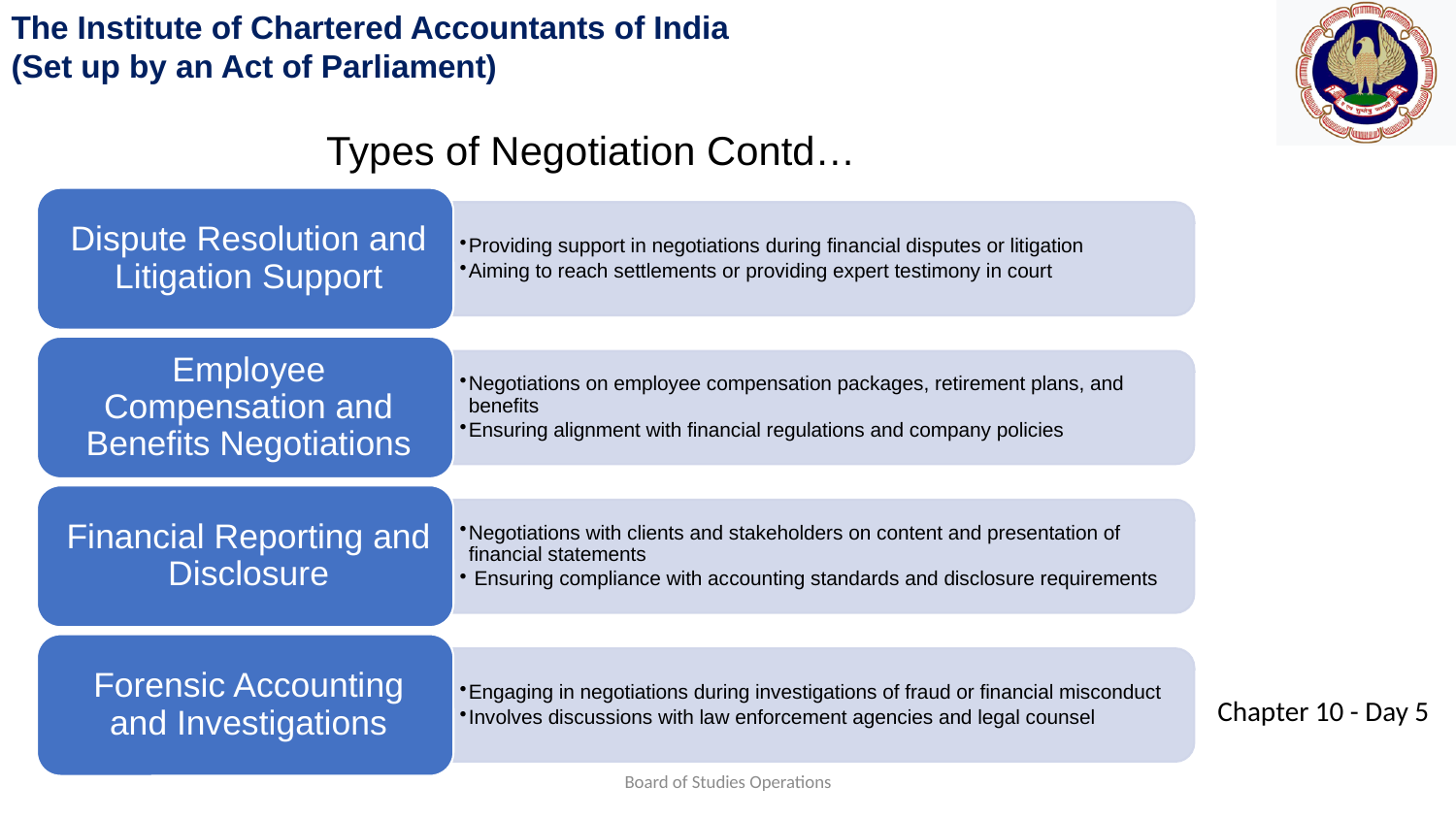

Types of Negotiation Contd…
Providing support in negotiations during financial disputes or litigation
Aiming to reach settlements or providing expert testimony in court
Dispute Resolution and Litigation Support
Negotiations on employee compensation packages, retirement plans, and benefits
Ensuring alignment with financial regulations and company policies
Employee Compensation and Benefits Negotiations
Negotiations with clients and stakeholders on content and presentation of financial statements
 Ensuring compliance with accounting standards and disclosure requirements
Financial Reporting and Disclosure
Engaging in negotiations during investigations of fraud or financial misconduct
Involves discussions with law enforcement agencies and legal counsel
Forensic Accounting and Investigations
Board of Studies Operations